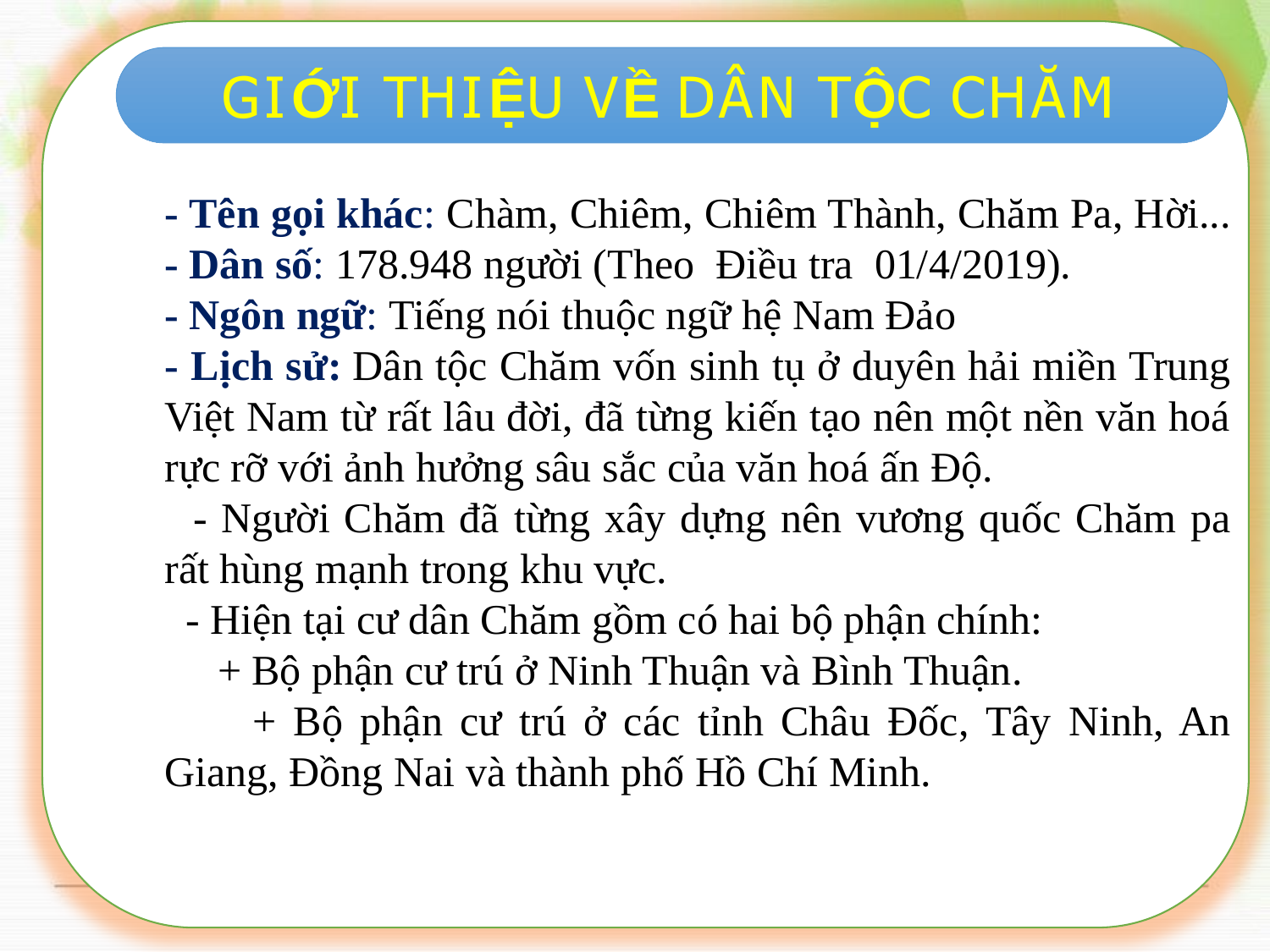

GIỚI THIỆU VỀ DÂN TỘC CHĂM

- Tên gọi khác: Chàm, Chiêm, Chiêm Thành, Chăm Pa, Hời...
- Dân số: 178.948 người (Theo  Điều tra  01/4/2019).
- Ngôn ngữ: Tiếng nói thuộc ngữ hệ Nam Ðảo
- Lịch sử: Dân tộc Chăm vốn sinh tụ ở duyên hải miền Trung Việt Nam từ rất lâu đời, đã từng kiến tạo nên một nền văn hoá rực rỡ với ảnh hưởng sâu sắc của văn hoá ấn Ðộ.
  - Người Chăm đã từng xây dựng nên vương quốc Chăm pa rất hùng mạnh trong khu vực.
  - Hiện tại cư dân Chăm gồm có hai bộ phận chính:
     + Bộ phận cư trú ở Ninh Thuận và Bình Thuận.
     + Bộ phận cư trú ở các tỉnh Châu Ðốc, Tây Ninh, An Giang, Ðồng Nai và thành phố Hồ Chí Minh.